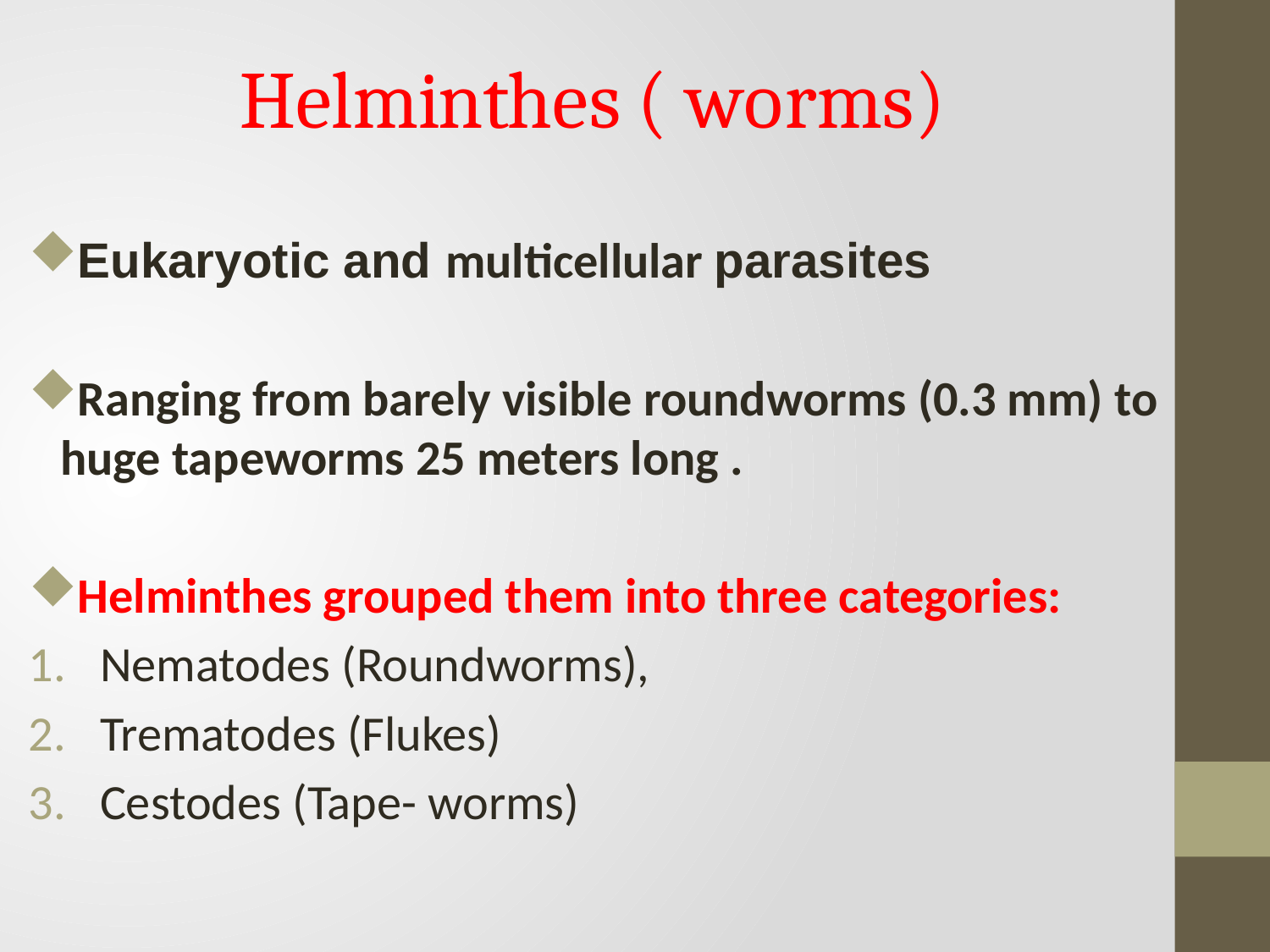

# Helminthes ( worms)
Eukaryotic and multicellular parasites

Ranging from barely visible roundworms (0.3 mm) to huge tapeworms 25 meters long .

Helminthes grouped them into three categories:
Nematodes (Roundworms),
Trematodes (Flukes)
Cestodes (Tape- worms)